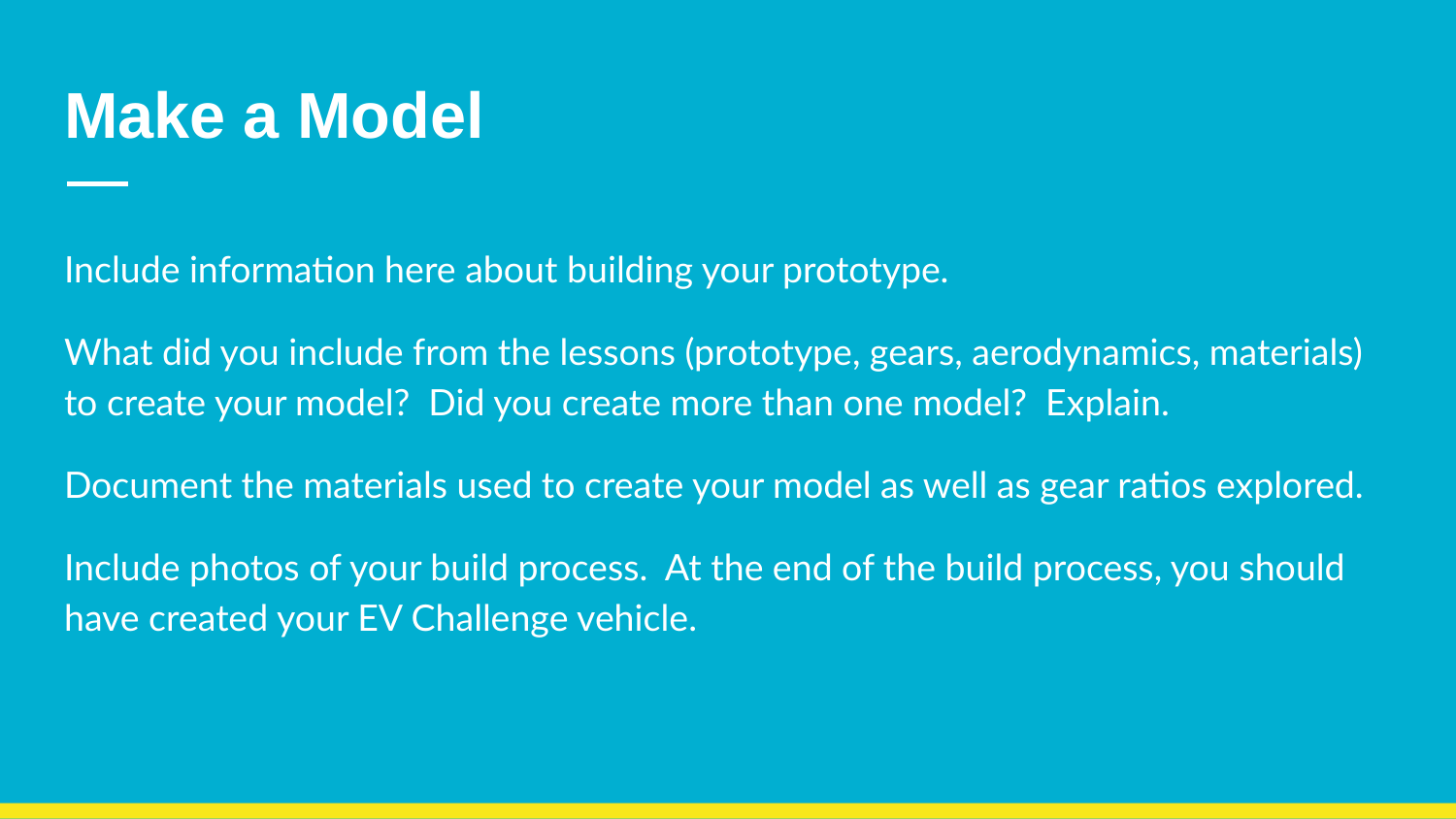

# Make a Model
Include information here about building your prototype.
What did you include from the lessons (prototype, gears, aerodynamics, materials) to create your model?  Did you create more than one model?  Explain.
Document the materials used to create your model as well as gear ratios explored.
Include photos of your build process.  At the end of the build process, you should have created your EV Challenge vehicle.